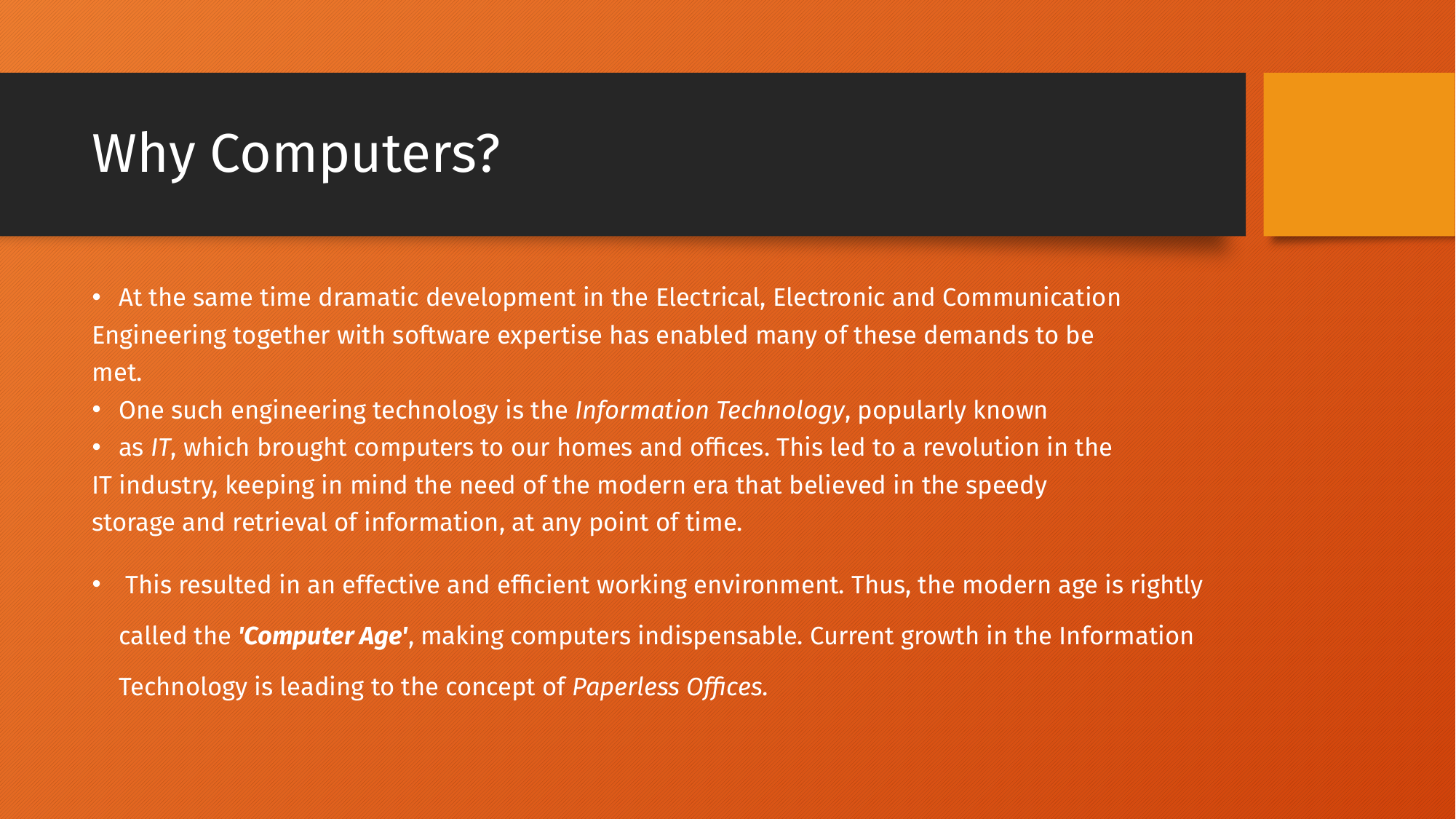

# Why Computers?
At the same time dramatic development in the Electrical, Electronic and Communication
Engineering together with software expertise has enabled many of these demands to be
met.
One such engineering technology is the Information Technology, popularly known
as IT, which brought computers to our homes and offices. This led to a revolution in the
IT industry, keeping in mind the need of the modern era that believed in the speedy
storage and retrieval of information, at any point of time.
 This resulted in an effective and efficient working environment. Thus, the modern age is rightly called the 'Computer Age', making computers indispensable. Current growth in the Information Technology is leading to the concept of Paperless Offices.